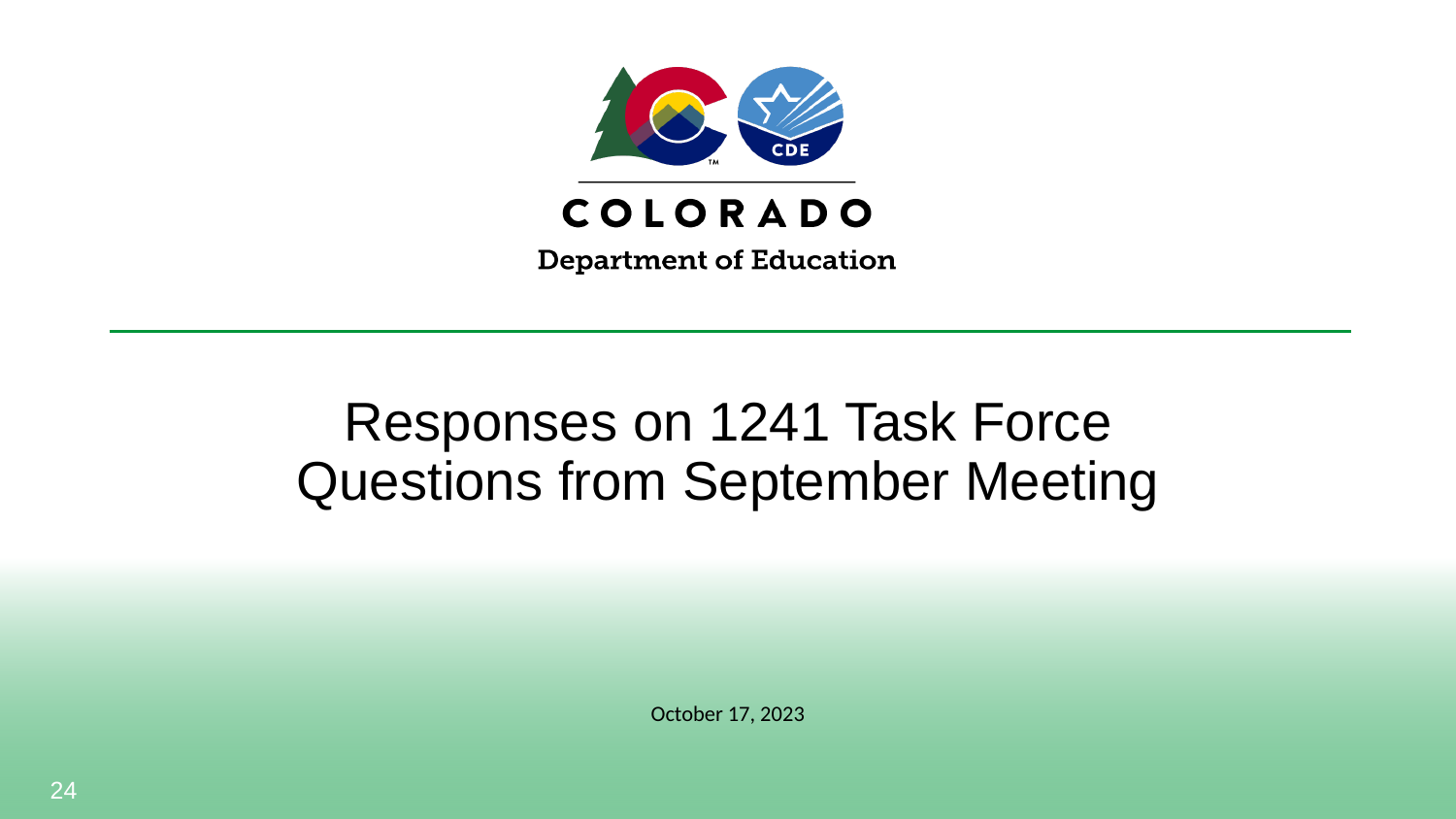

# Responses on 1241 Task Force Questions from September Meeting

October 17, 2023
24